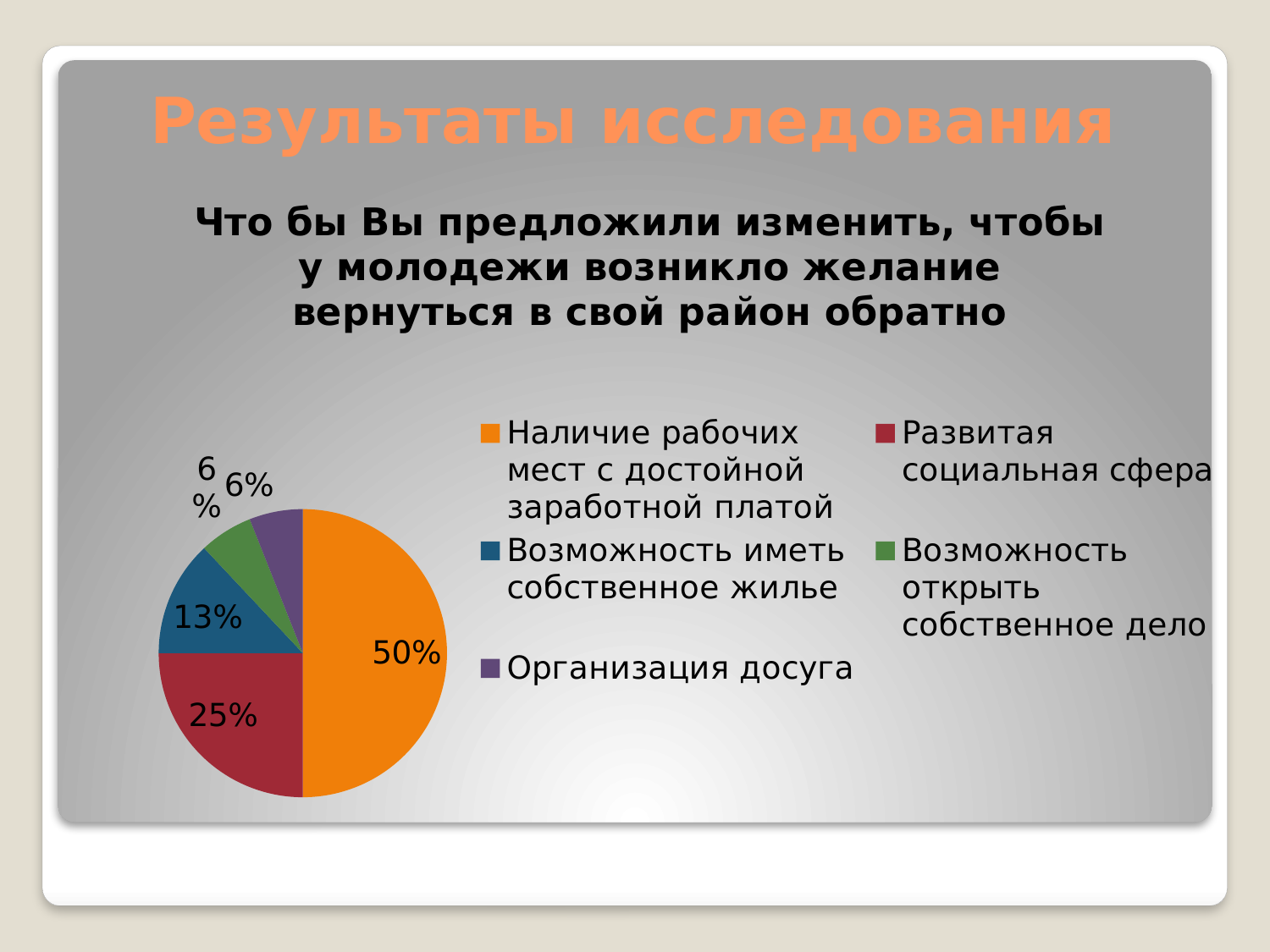

# Результаты исследования

### Chart:

| Category | Что бы Вы предложили изменить, чтобы у молодежи возникло желание вернуться в свой район обратно |
|---|---|
| Наличие рабочих мест с достойной заработной платой | 0.5 |
| Развитая социальная сфера | 0.25 |
| Возможность иметь собственное жилье | 0.13 |
| Возможность открыть собственное дело | 0.06 |
| Организация досуга | 0.06 |